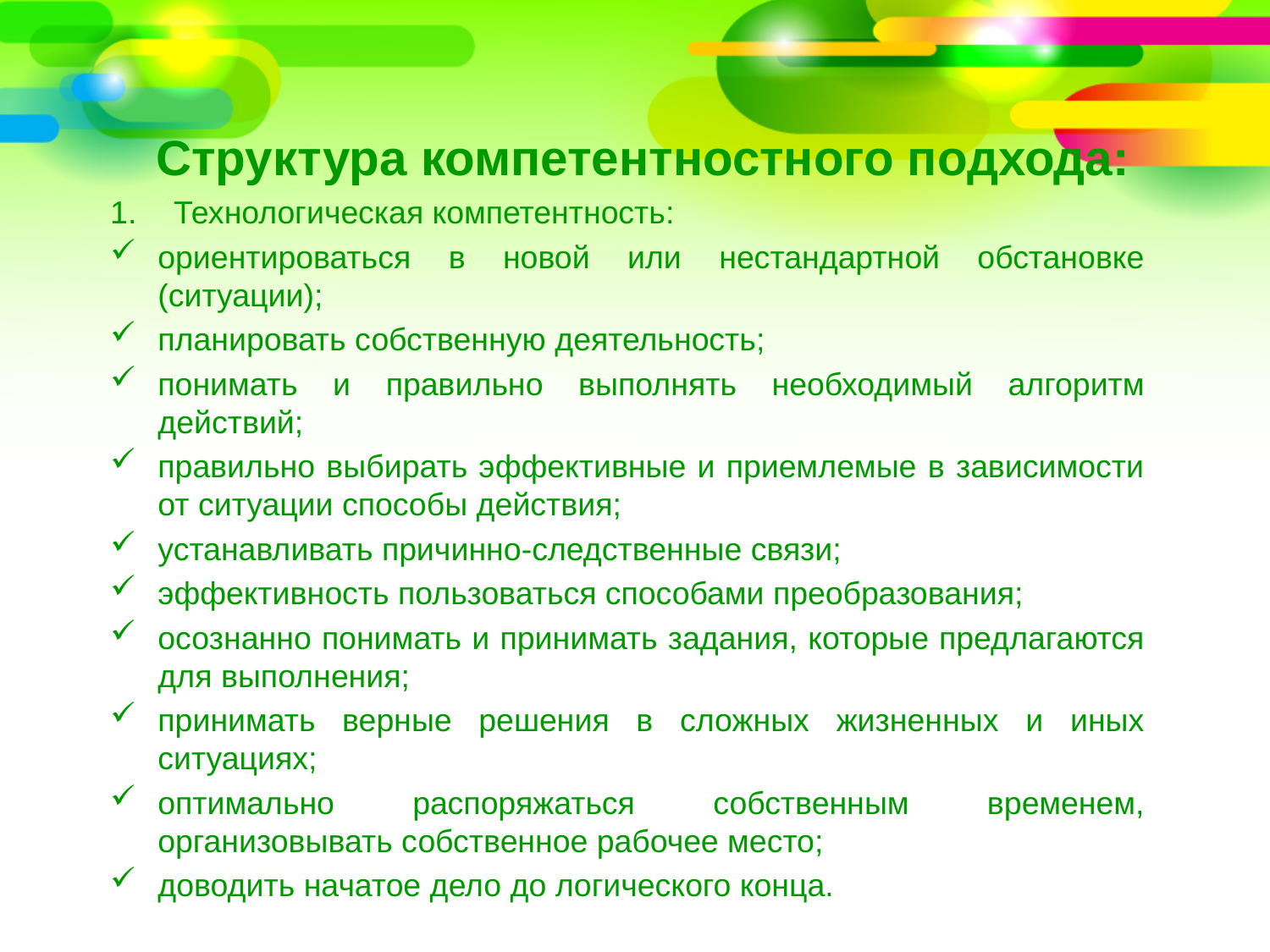

# Структура компетентностного подхода:
Технологическая компетентность:
ориентироваться в новой или нестандартной обстановке (ситуации);
планировать собственную деятельность;
понимать и правильно выполнять необходимый алгоритм действий;
правильно выбирать эффективные и приемлемые в зависимости от ситуации способы действия;
устанавливать причинно-следственные связи;
эффективность пользоваться способами преобразования;
осознанно понимать и принимать задания, которые предлагаются для выполнения;
принимать верные решения в сложных жизненных и иных ситуациях;
оптимально распоряжаться собственным временем, организовывать собственное рабочее место;
доводить начатое дело до логического конца.